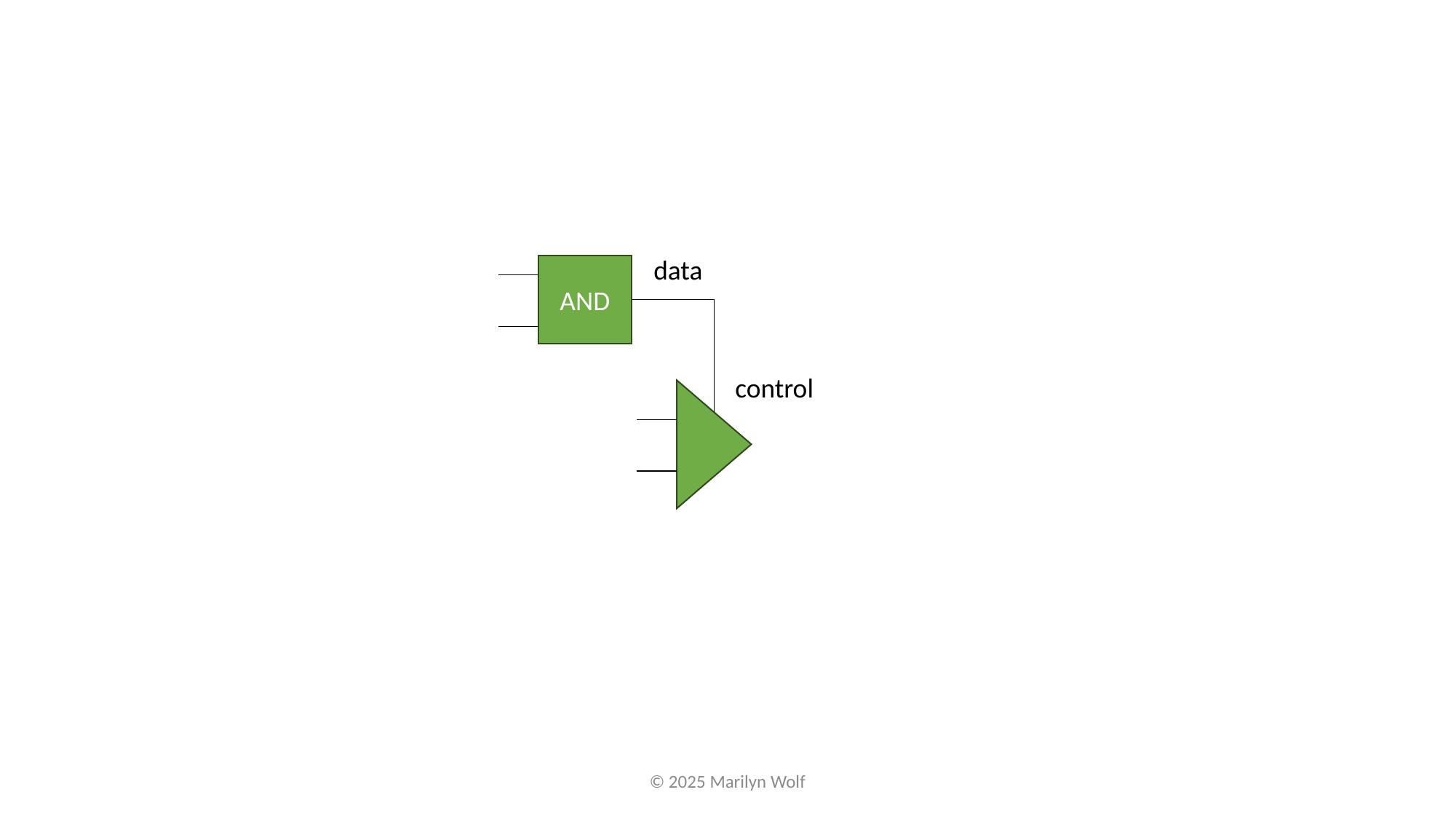

data
AND
control

© 2025 Marilyn Wolf